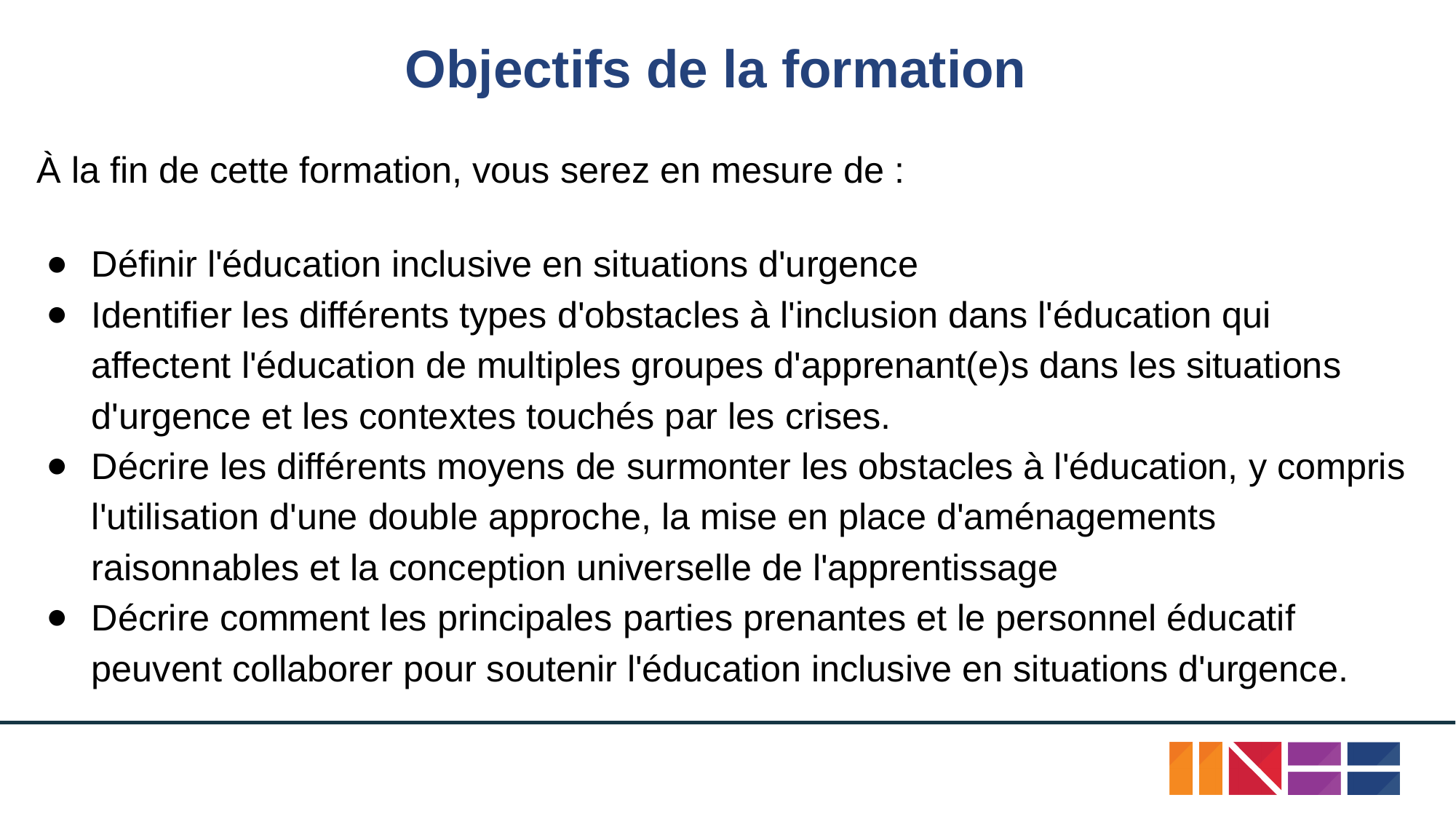

# Objectifs de la formation

À la fin de cette formation, vous serez en mesure de :
Définir l'éducation inclusive en situations d'urgence
Identifier les différents types d'obstacles à l'inclusion dans l'éducation qui affectent l'éducation de multiples groupes d'apprenant(e)s dans les situations d'urgence et les contextes touchés par les crises.
Décrire les différents moyens de surmonter les obstacles à l'éducation, y compris l'utilisation d'une double approche, la mise en place d'aménagements raisonnables et la conception universelle de l'apprentissage
Décrire comment les principales parties prenantes et le personnel éducatif peuvent collaborer pour soutenir l'éducation inclusive en situations d'urgence.